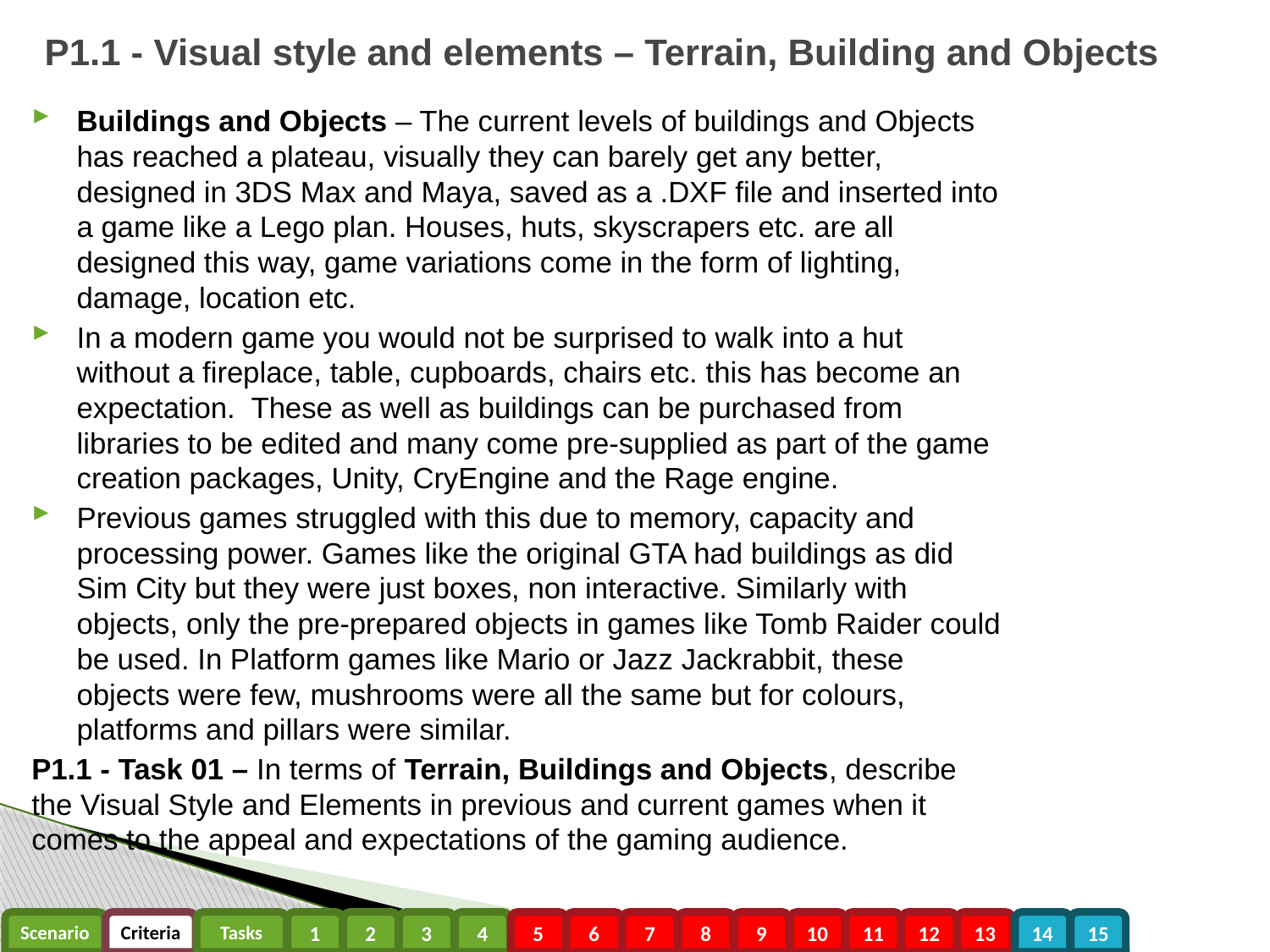

# P1.1 - Visual style and elements – Terrain, Building and Objects
Buildings and Objects – The current levels of buildings and Objects has reached a plateau, visually they can barely get any better, designed in 3DS Max and Maya, saved as a .DXF file and inserted into a game like a Lego plan. Houses, huts, skyscrapers etc. are all designed this way, game variations come in the form of lighting, damage, location etc.
In a modern game you would not be surprised to walk into a hut without a fireplace, table, cupboards, chairs etc. this has become an expectation.  These as well as buildings can be purchased from libraries to be edited and many come pre-supplied as part of the game creation packages, Unity, CryEngine and the Rage engine.
Previous games struggled with this due to memory, capacity and processing power. Games like the original GTA had buildings as did Sim City but they were just boxes, non interactive. Similarly with objects, only the pre-prepared objects in games like Tomb Raider could be used. In Platform games like Mario or Jazz Jackrabbit, these objects were few, mushrooms were all the same but for colours, platforms and pillars were similar.
P1.1 - Task 01 – In terms of Terrain, Buildings and Objects, describe the Visual Style and Elements in previous and current games when it comes to the appeal and expectations of the gaming audience.